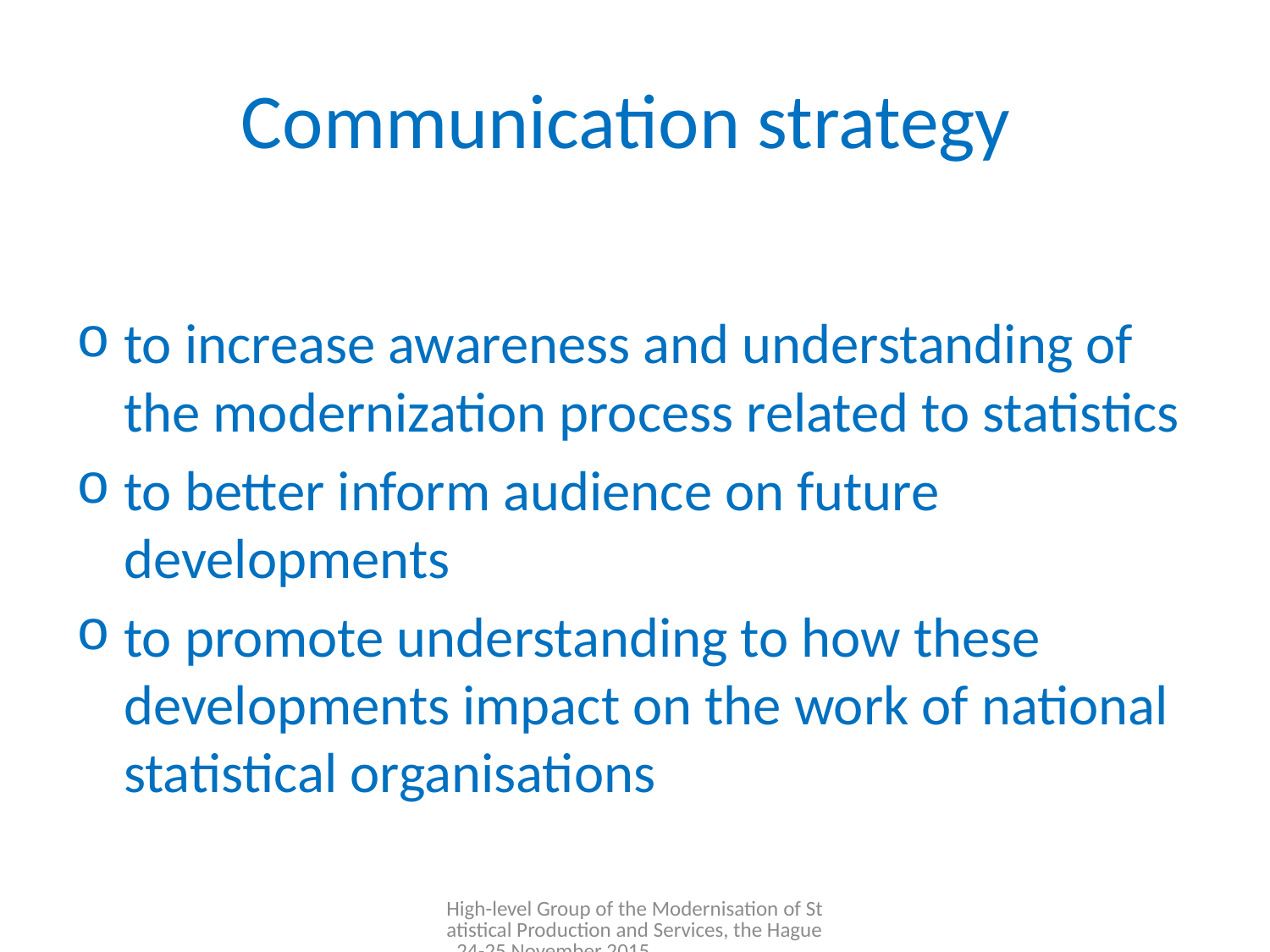

# Communication strategy

to increase awareness and understanding of the modernization process related to statistics
to better inform audience on future developments
to promote understanding to how these developments impact on the work of national statistical organisations
High-level Group of the Modernisation of Statistical Production and Services, the Hague, 24-25 November 2015